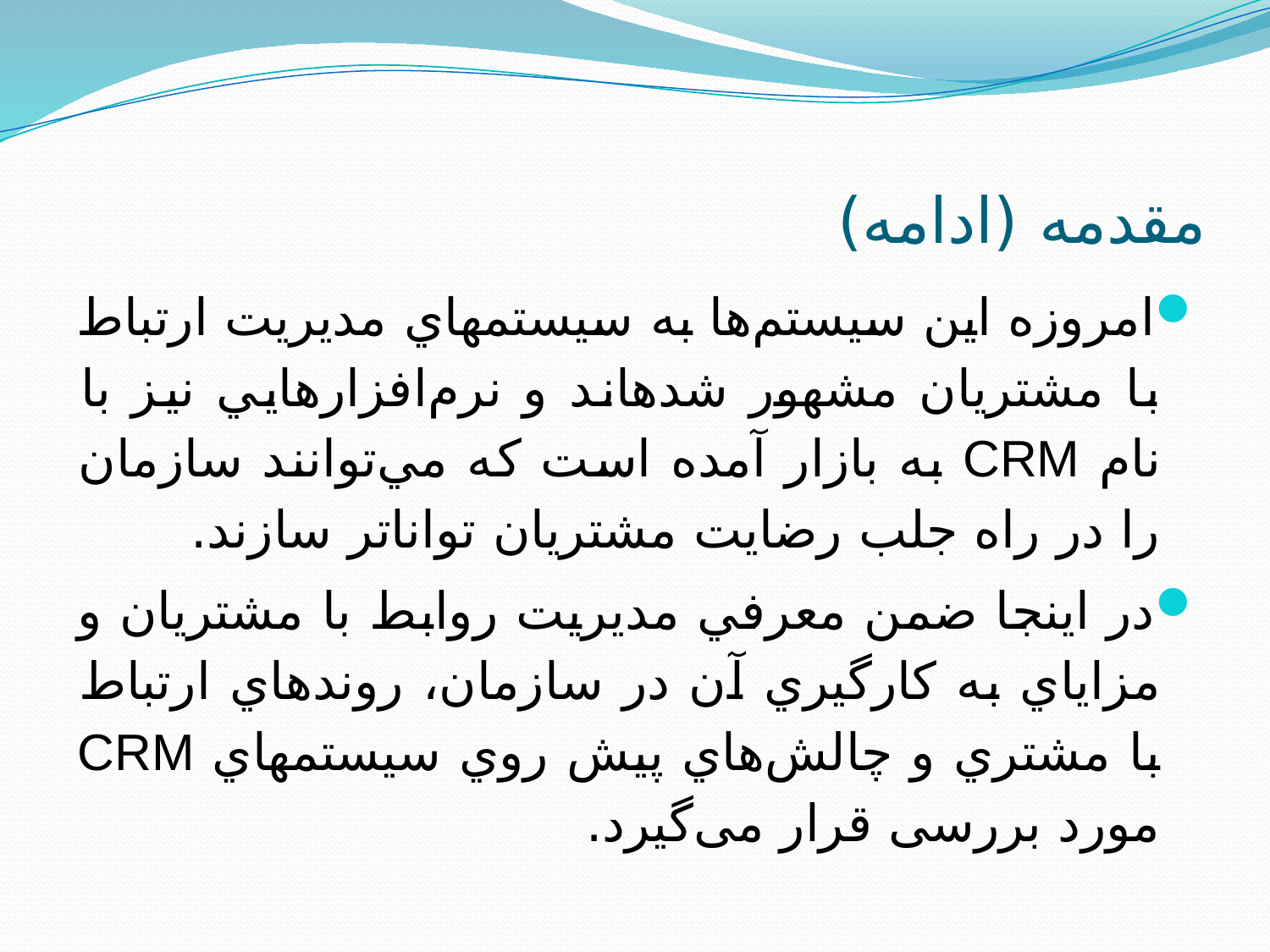

# مقدمه (ادامه)
امروزه اين سيستم‌ها به سيستم‏هاي مديريت ارتباط با مشتريان مشهور شده‏اند و نرم‌افزارهايي نيز با نام CRM به بازار آمده است كه مي‌توانند سازمان را در راه جلب رضايت مشتريان تواناتر سازند.
در اينجا ضمن معرفي مديريت روابط با مشتريان و مزاياي به کارگيري آن در سازمان، روندهاي ارتباط با مشتري و چالش‌هاي پيش روي سيستم‏هاي CRM مورد بررسی قرار می‌گيرد.